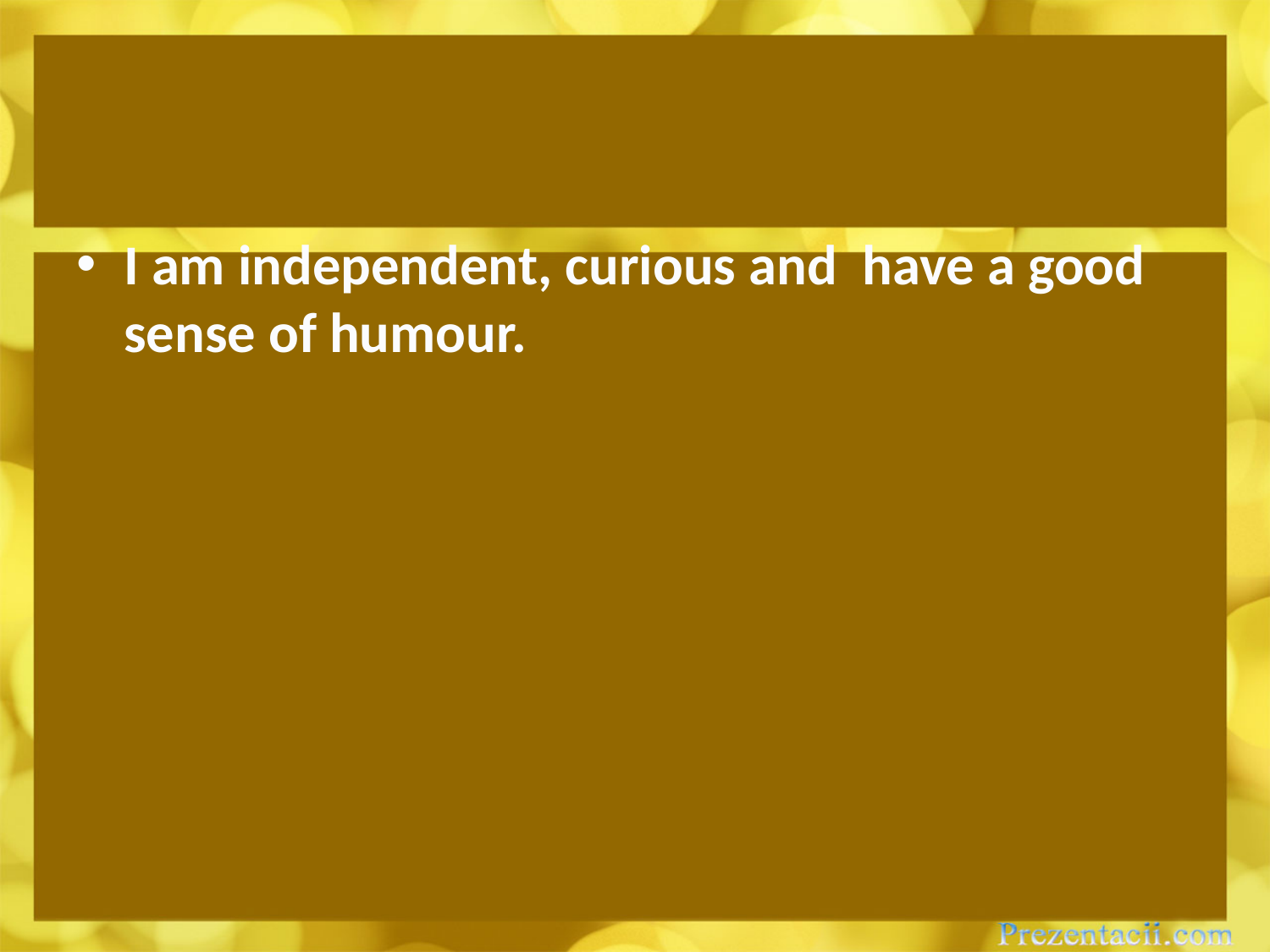

#
I am independent, curious and  have a good sense of humour.